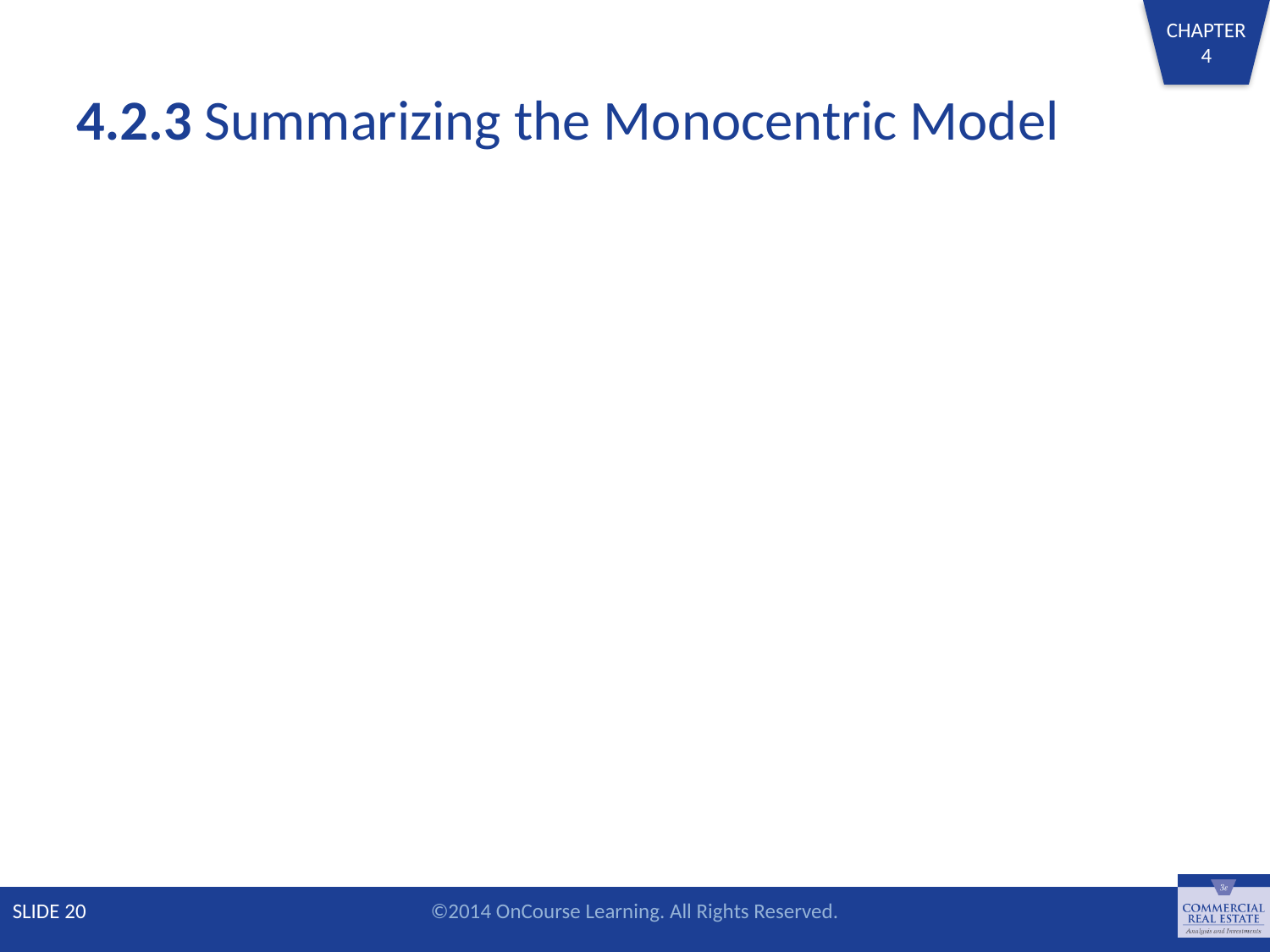

# 4.2.3 Summarizing the Monocentric Model

SLIDE 20